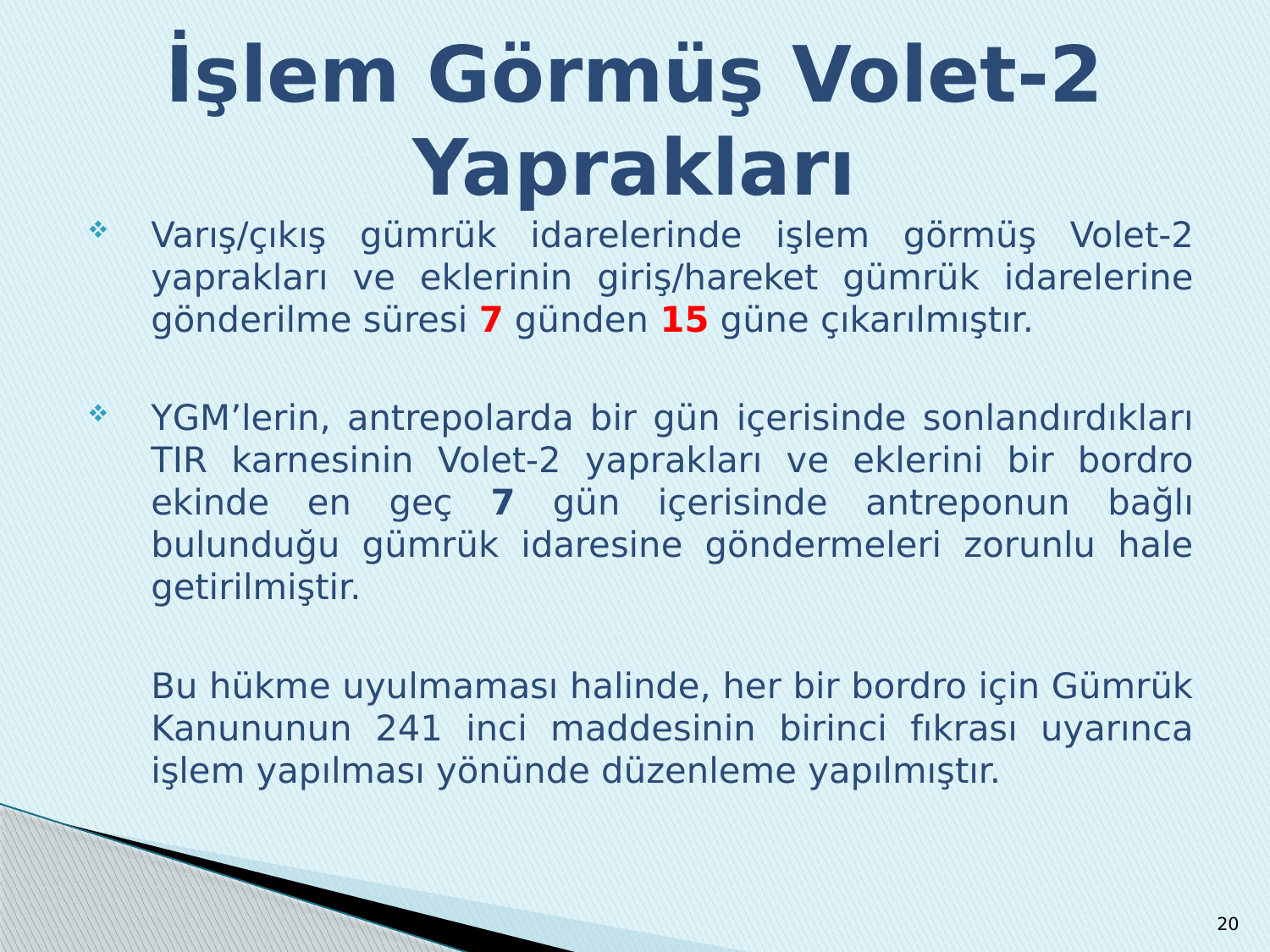

# İşlem Görmüş Volet-2 Yaprakları
Varış/çıkış gümrük idarelerinde işlem görmüş Volet-2 yaprakları ve eklerinin giriş/hareket gümrük idarelerine gönderilme süresi 7 günden 15 güne çıkarılmıştır.

YGM’lerin, antrepolarda bir gün içerisinde sonlandırdıkları TIR karnesinin Volet-2 yaprakları ve eklerini bir bordro ekinde en geç 7 gün içerisinde antreponun bağlı bulunduğu gümrük idaresine göndermeleri zorunlu hale getirilmiştir.

	Bu hükme uyulmaması halinde, her bir bordro için Gümrük Kanununun 241 inci maddesinin birinci fıkrası uyarınca işlem yapılması yönünde düzenleme yapılmıştır.
20